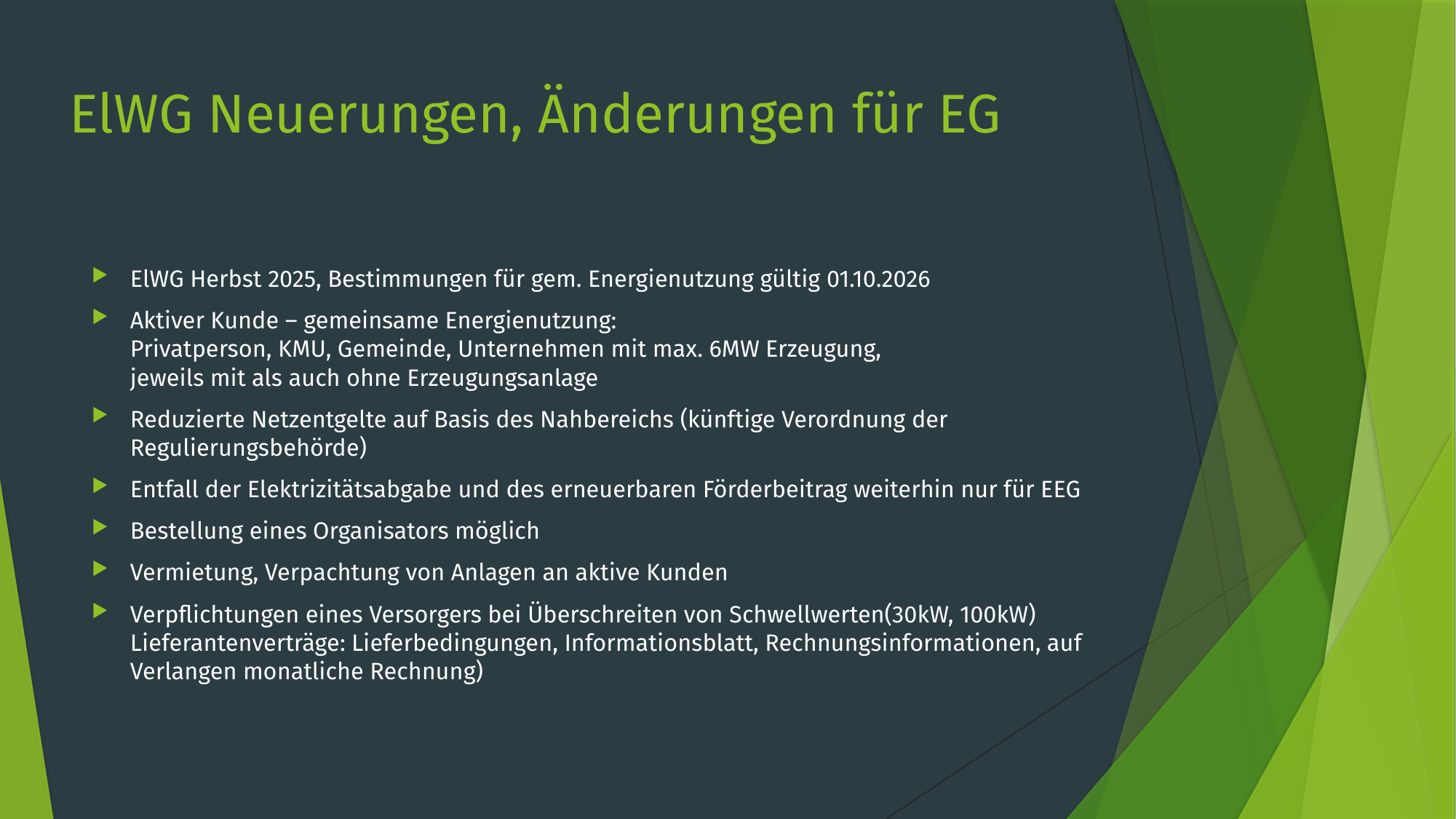

# ElWG Neuerungen, Änderungen für EG
ElWG Herbst 2025, Bestimmungen für gem. Energienutzung gültig 01.10.2026
Aktiver Kunde – gemeinsame Energienutzung:
Privatperson, KMU, Gemeinde, Unternehmen mit max. 6MW Erzeugung,
jeweils mit als auch ohne Erzeugungsanlage
Reduzierte Netzentgelte auf Basis des Nahbereichs (künftige Verordnung der Regulierungsbehörde)
Entfall der Elektrizitätsabgabe und des erneuerbaren Förderbeitrag weiterhin nur für EEG
Bestellung eines Organisators möglich
Vermietung, Verpachtung von Anlagen an aktive Kunden
Verpflichtungen eines Versorgers bei Überschreiten von Schwellwerten(30kW, 100kW) Lieferantenverträge: Lieferbedingungen, Informationsblatt, Rechnungsinformationen, auf Verlangen monatliche Rechnung)